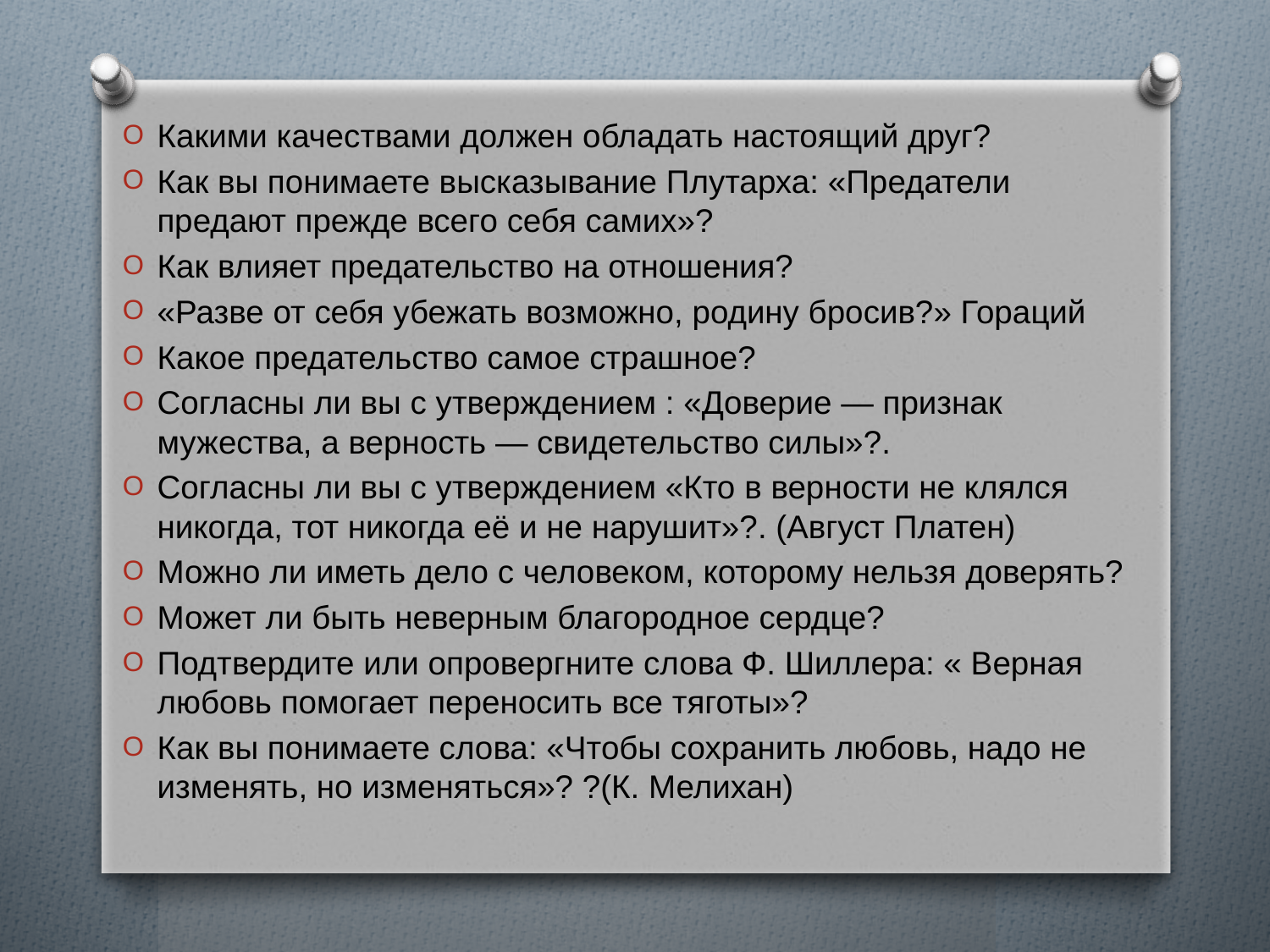

Какими качествами должен обладать настоящий друг?
Как вы понимаете высказывание Плутарха: «Предатели предают прежде всего себя самих»?
Как влияет предательство на отношения?
«Разве от себя убежать возможно, родину бросив?» Гораций
Какое предательство самое страшное?
Согласны ли вы с утверждением : «Доверие — признак мужества, а верность — свидетельство силы»?.
Согласны ли вы с утверждением «Кто в верности не клялся никогда, тот никогда её и не нарушит»?. (Август Платен)
Можно ли иметь дело с человеком, которому нельзя доверять?
Может ли быть неверным благородное сердце?
Подтвердите или опровергните слова Ф. Шиллера: « Верная любовь помогает переносить все тяготы»?
Как вы понимаете слова: «Чтобы сохранить любовь, надо не изменять, но изменяться»? ?(К. Мелихан)